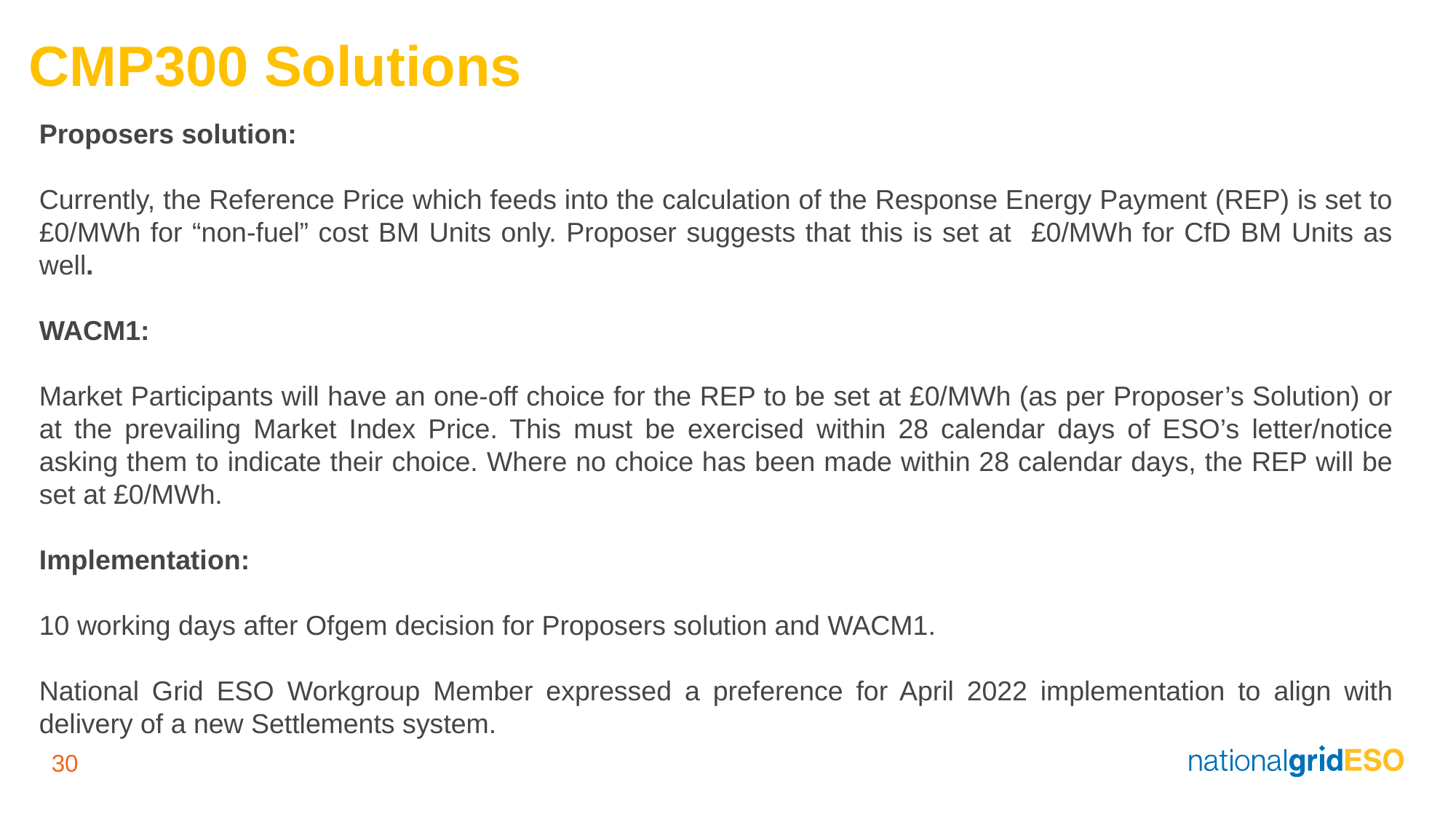

# CMP300 Solutions
Proposers solution:

Currently, the Reference Price which feeds into the calculation of the Response Energy Payment (REP) is set to £0/MWh for “non-fuel” cost BM Units only. Proposer suggests that this is set at  £0/MWh for CfD BM Units as well.

WACM1:

Market Participants will have an one-off choice for the REP to be set at £0/MWh (as per Proposer’s Solution) or at the prevailing Market Index Price. This must be exercised within 28 calendar days of ESO’s letter/notice asking them to indicate their choice. Where no choice has been made within 28 calendar days, the REP will be set at £0/MWh.

Implementation:

10 working days after Ofgem decision for Proposers solution and WACM1.

National Grid ESO Workgroup Member expressed a preference for April 2022 implementation to align with delivery of a new Settlements system.